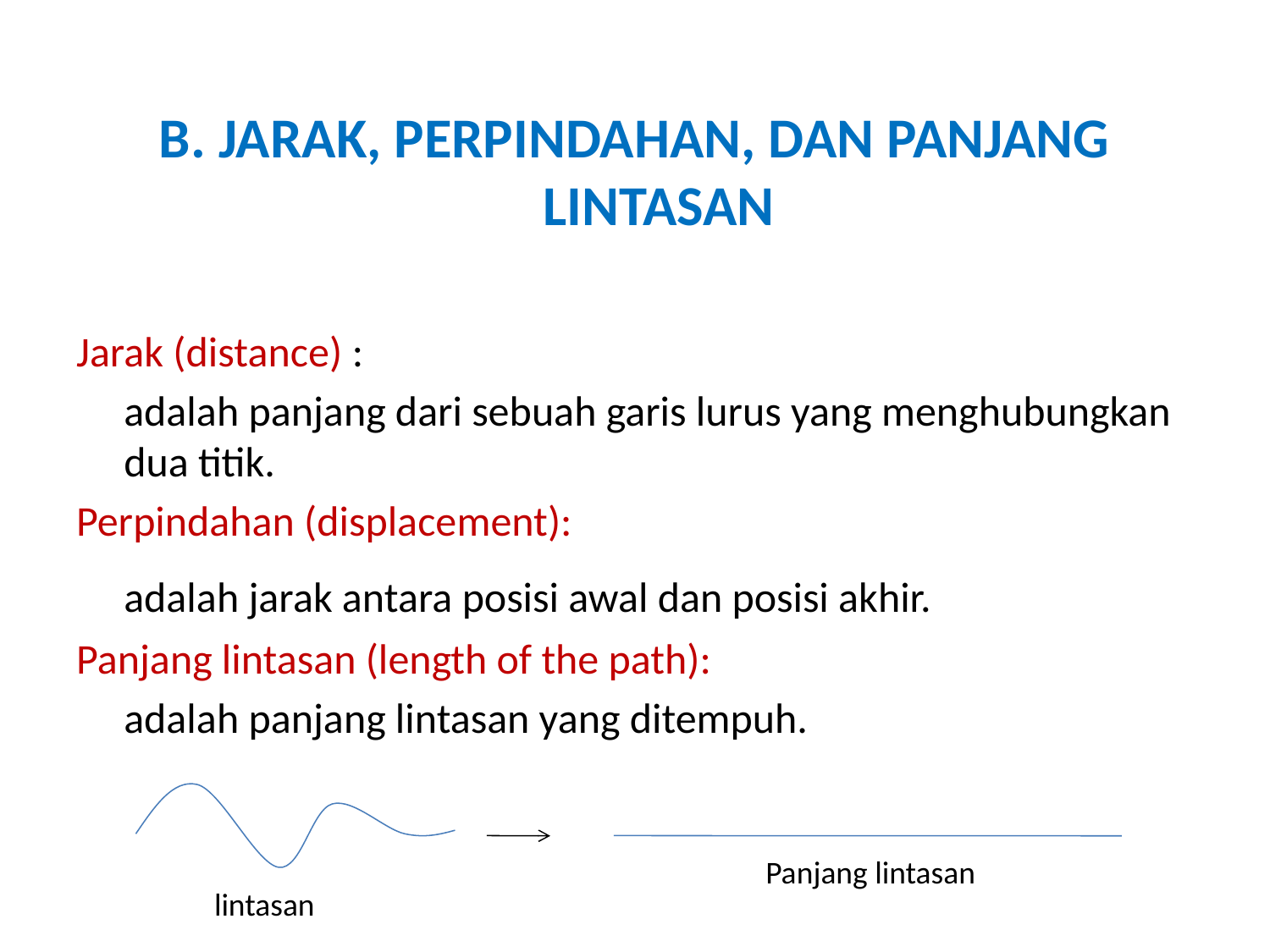

B. JARAK, PERPINDAHAN, DAN PANJANG LINTASAN

Jarak (distance) :
	adalah panjang dari sebuah garis lurus yang menghubungkan dua titik.
Perpindahan (displacement):
	adalah jarak antara posisi awal dan posisi akhir.
Panjang lintasan (length of the path):
	adalah panjang lintasan yang ditempuh.

Panjang lintasan
lintasan